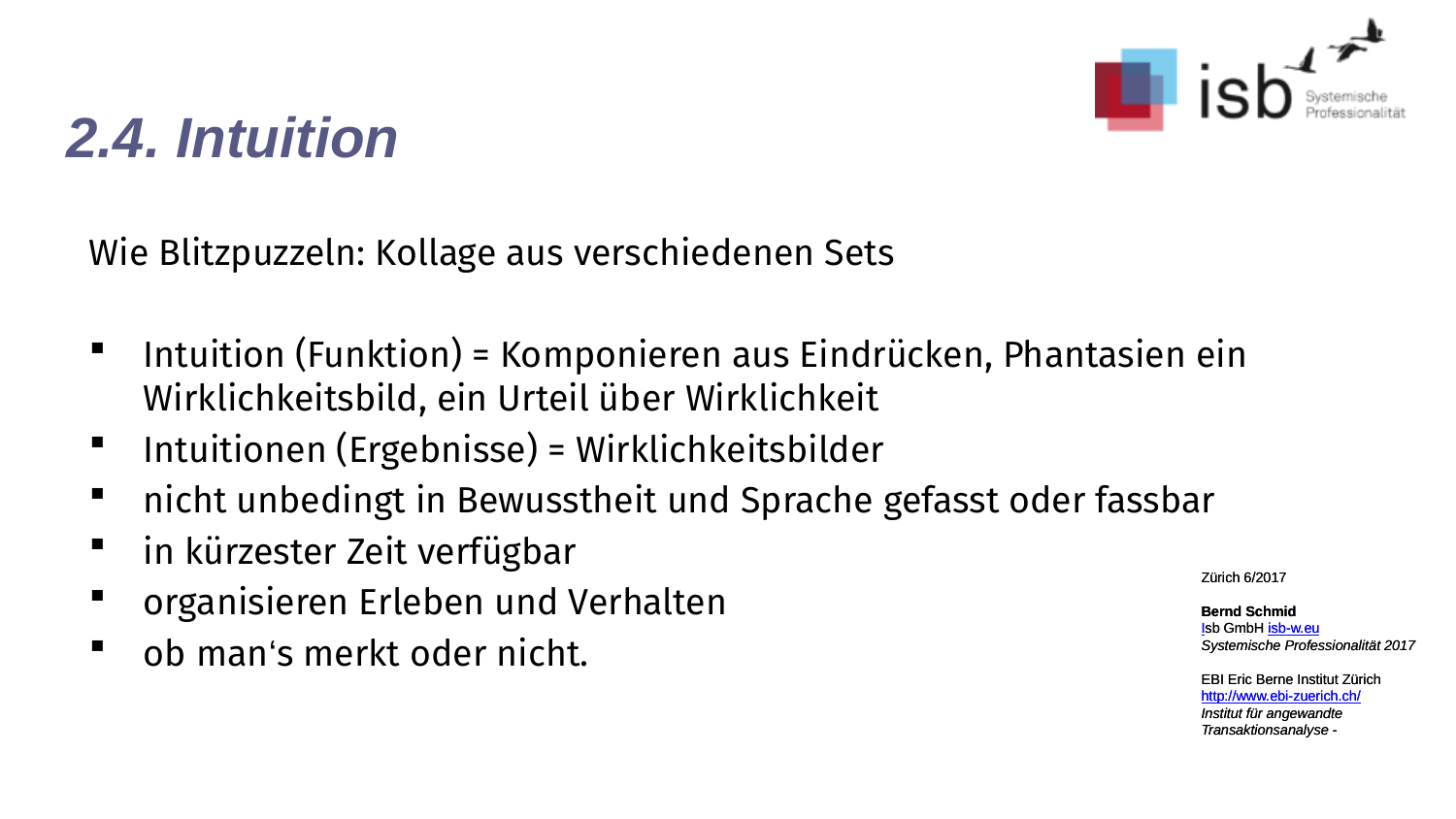

2.4. Intuition
Wie Blitzpuzzeln: Kollage aus verschiedenen Sets

Intuition (Funktion) = Komponieren aus Eindrücken, Phantasien ein Wirklichkeitsbild, ein Urteil über Wirklichkeit
Intuitionen (Ergebnisse) = Wirklichkeitsbilder
nicht unbedingt in Bewusstheit und Sprache gefasst oder fassbar
in kürzester Zeit verfügbar
organisieren Erleben und Verhalten
ob man‘s merkt oder nicht.

Zürich 6/2017
Bernd Schmid
Isb GmbH isb-w.eu
Systemische Professionalität 2017

EBI Eric Berne Institut Zürich
http://www.ebi-zuerich.ch/
Institut für angewandte Transaktionsanalyse -